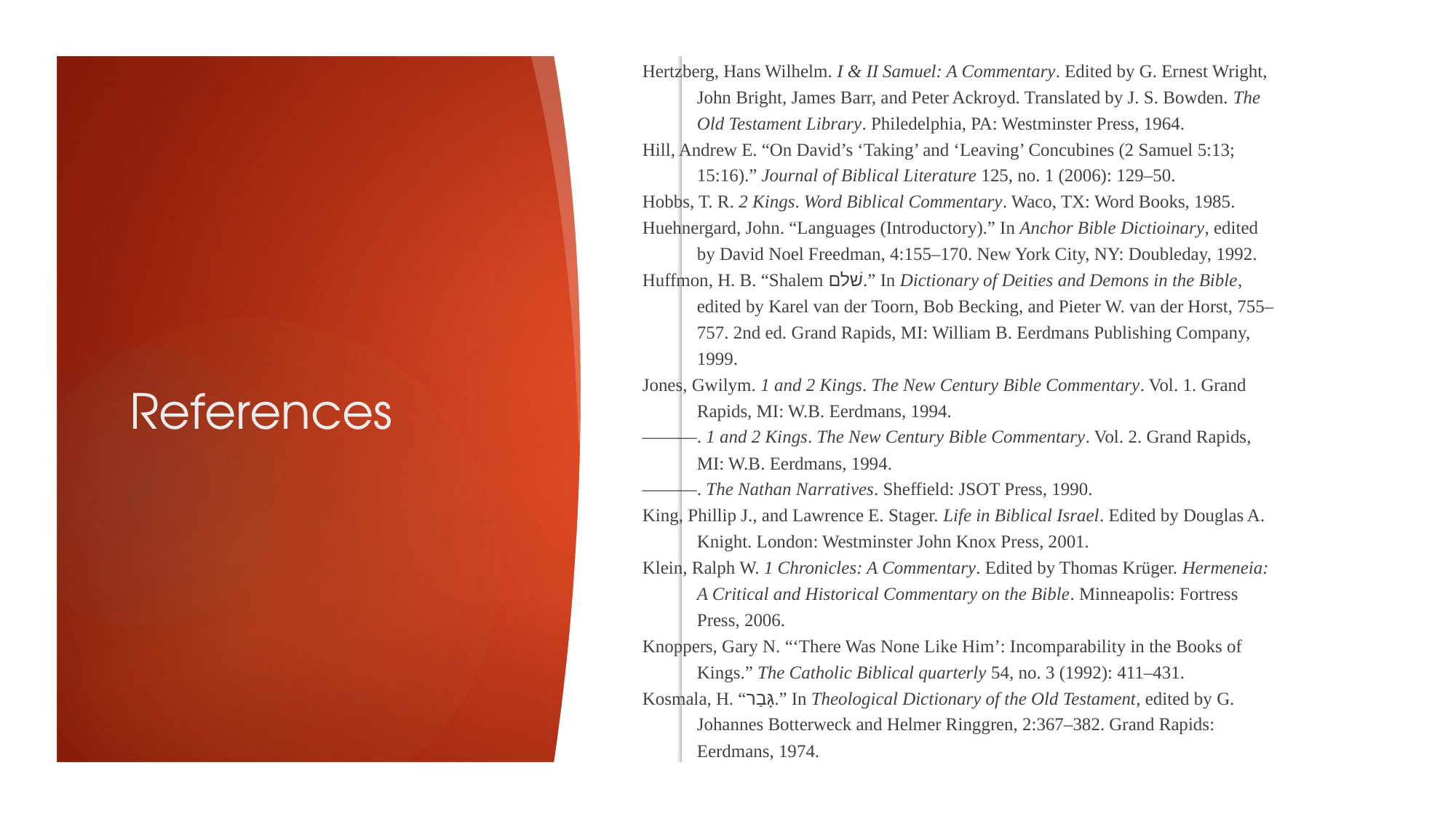

Hertzberg, Hans Wilhelm. I & II Samuel: A Commentary. Edited by G. Ernest Wright, John Bright, James Barr, and Peter Ackroyd. Translated by J. S. Bowden. The Old Testament Library. Philedelphia, PA: Westminster Press, 1964.
Hill, Andrew E. “On David’s ‘Taking’ and ‘Leaving’ Concubines (2 Samuel 5:13; 15:16).” Journal of Biblical Literature 125, no. 1 (2006): 129–50.
Hobbs, T. R. 2 Kings. Word Biblical Commentary. Waco, TX: Word Books, 1985.
Huehnergard, John. “Languages (Introductory).” In Anchor Bible Dictioinary, edited by David Noel Freedman, 4:155–170. New York City, NY: Doubleday, 1992.
Huffmon, H. B. “Shalem שׁלם.” In Dictionary of Deities and Demons in the Bible, edited by Karel van der Toorn, Bob Becking, and Pieter W. van der Horst, 755–757. 2nd ed. Grand Rapids, MI: William B. Eerdmans Publishing Company, 1999.
Jones, Gwilym. 1 and 2 Kings. The New Century Bible Commentary. Vol. 1. Grand Rapids, MI: W.B. Eerdmans, 1994.
———. 1 and 2 Kings. The New Century Bible Commentary. Vol. 2. Grand Rapids, MI: W.B. Eerdmans, 1994.
———. The Nathan Narratives. Sheffield: JSOT Press, 1990.
King, Phillip J., and Lawrence E. Stager. Life in Biblical Israel. Edited by Douglas A. Knight. London: Westminster John Knox Press, 2001.
Klein, Ralph W. 1 Chronicles: A Commentary. Edited by Thomas Krüger. Hermeneia: A Critical and Historical Commentary on the Bible. Minneapolis: Fortress Press, 2006.
Knoppers, Gary N. “‘There Was None Like Him’: Incomparability in the Books of Kings.” The Catholic Biblical quarterly 54, no. 3 (1992): 411–431.
Kosmala, H. “גָּבַר.” In Theological Dictionary of the Old Testament, edited by G. Johannes Botterweck and Helmer Ringgren, 2:367–382. Grand Rapids: Eerdmans, 1974.
# References